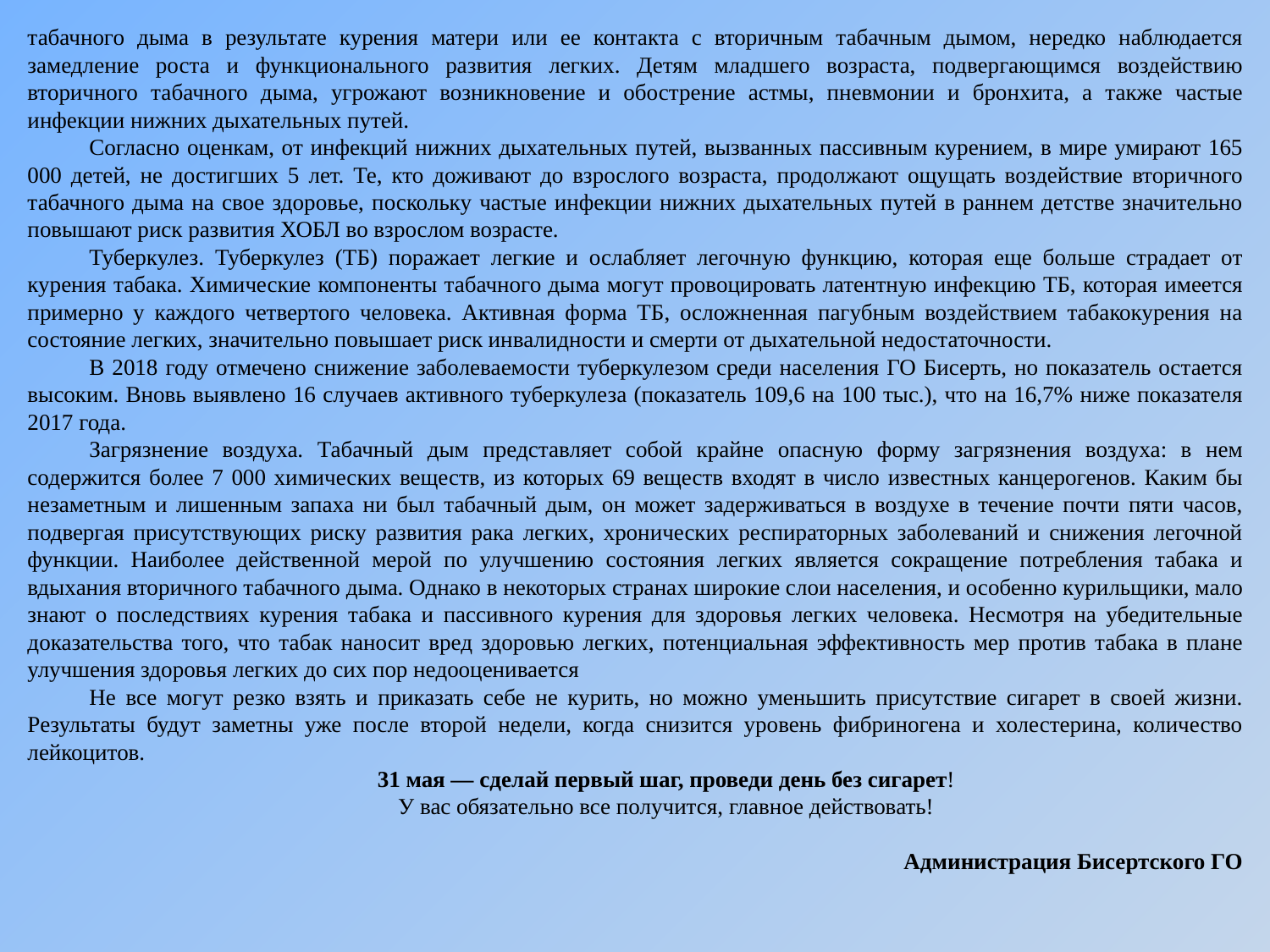

табачного дыма в результате курения матери или ее контакта с вторичным табачным дымом, нередко наблюдается замедление роста и функционального развития легких. Детям младшего возраста, подвергающимся воздействию вторичного табачного дыма, угрожают возникновение и обострение астмы, пневмонии и бронхита, а также частые инфекции нижних дыхательных путей.
Согласно оценкам, от инфекций нижних дыхательных путей, вызванных пассивным курением, в мире умирают 165 000 детей, не достигших 5 лет. Те, кто доживают до взрослого возраста, продолжают ощущать воздействие вторичного табачного дыма на свое здоровье, поскольку частые инфекции нижних дыхательных путей в раннем детстве значительно повышают риск развития ХОБЛ во взрослом возрасте.
Туберкулез. Туберкулез (ТБ) поражает легкие и ослабляет легочную функцию, которая еще больше страдает от курения табака. Химические компоненты табачного дыма могут провоцировать латентную инфекцию ТБ, которая имеется примерно у каждого четвертого человека. Активная форма ТБ, осложненная пагубным воздействием табакокурения на состояние легких, значительно повышает риск инвалидности и смерти от дыхательной недостаточности.
В 2018 году отмечено снижение заболеваемости туберкулезом среди населения ГО Бисерть, но показатель остается высоким. Вновь выявлено 16 случаев активного туберкулеза (показатель 109,6 на 100 тыс.), что на 16,7% ниже показателя 2017 года.
Загрязнение воздуха. Табачный дым представляет собой крайне опасную форму загрязнения воздуха: в нем содержится более 7 000 химических веществ, из которых 69 веществ входят в число известных канцерогенов. Каким бы незаметным и лишенным запаха ни был табачный дым, он может задерживаться в воздухе в течение почти пяти часов, подвергая присутствующих риску развития рака легких, хронических респираторных заболеваний и снижения легочной функции. Наиболее действенной мерой по улучшению состояния легких является сокращение потребления табака и вдыхания вторичного табачного дыма. Однако в некоторых странах широкие слои населения, и особенно курильщики, мало знают о последствиях курения табака и пассивного курения для здоровья легких человека. Несмотря на убедительные доказательства того, что табак наносит вред здоровью легких, потенциальная эффективность мер против табака в плане улучшения здоровья легких до сих пор недооценивается
Не все могут резко взять и приказать себе не курить, но можно уменьшить присутствие сигарет в своей жизни. Результаты будут заметны уже после второй недели, когда снизится уровень фибриногена и холестерина, количество лейкоцитов.
31 мая — сделай первый шаг, проведи день без сигарет!
У вас обязательно все получится, главное действовать!

Администрация Бисертского ГО